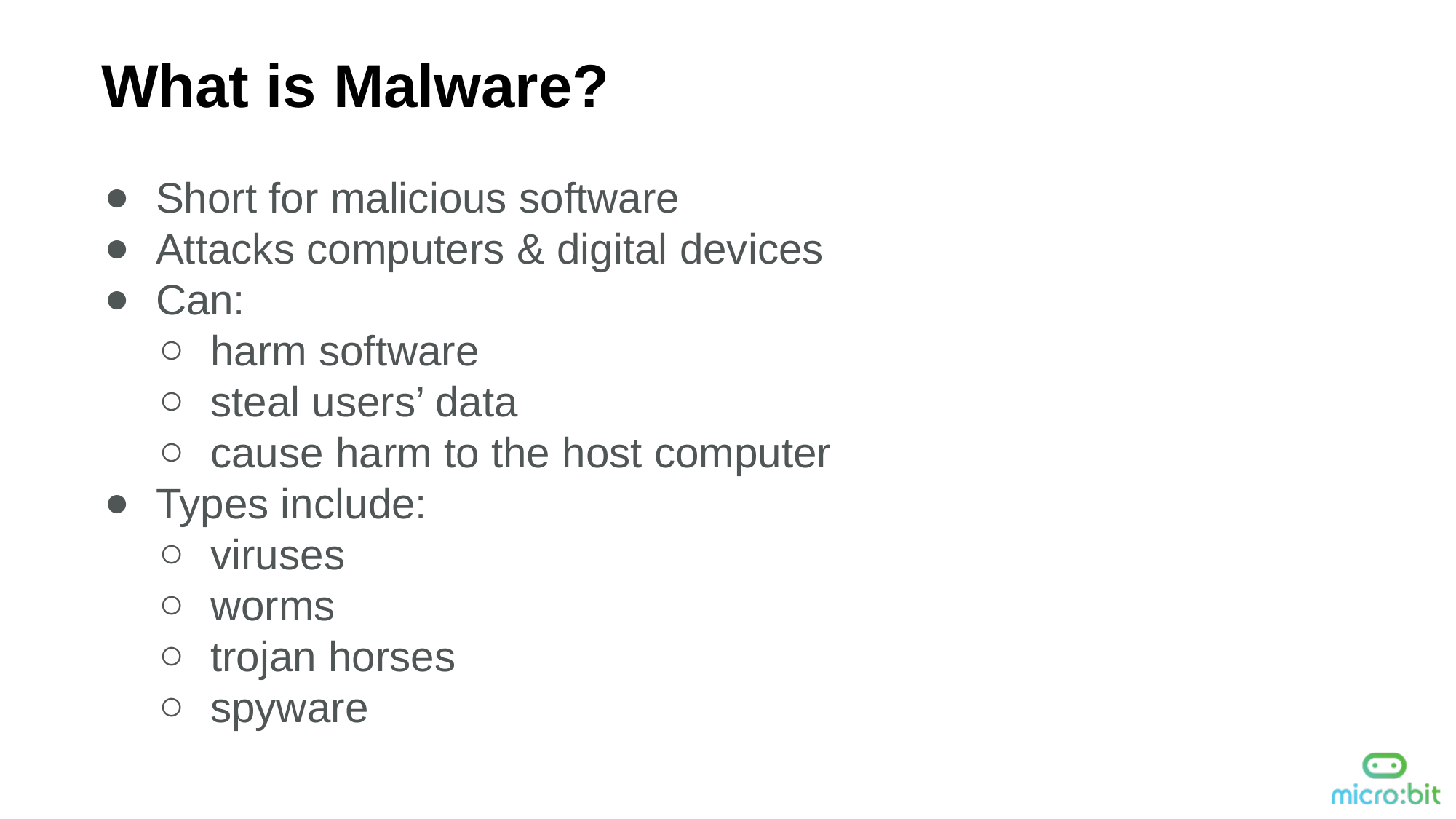

What is Malware?

Short for malicious software
Attacks computers & digital devices
Can:
harm software
steal users’ data
cause harm to the host computer
Types include:
viruses
worms
trojan horses
spyware